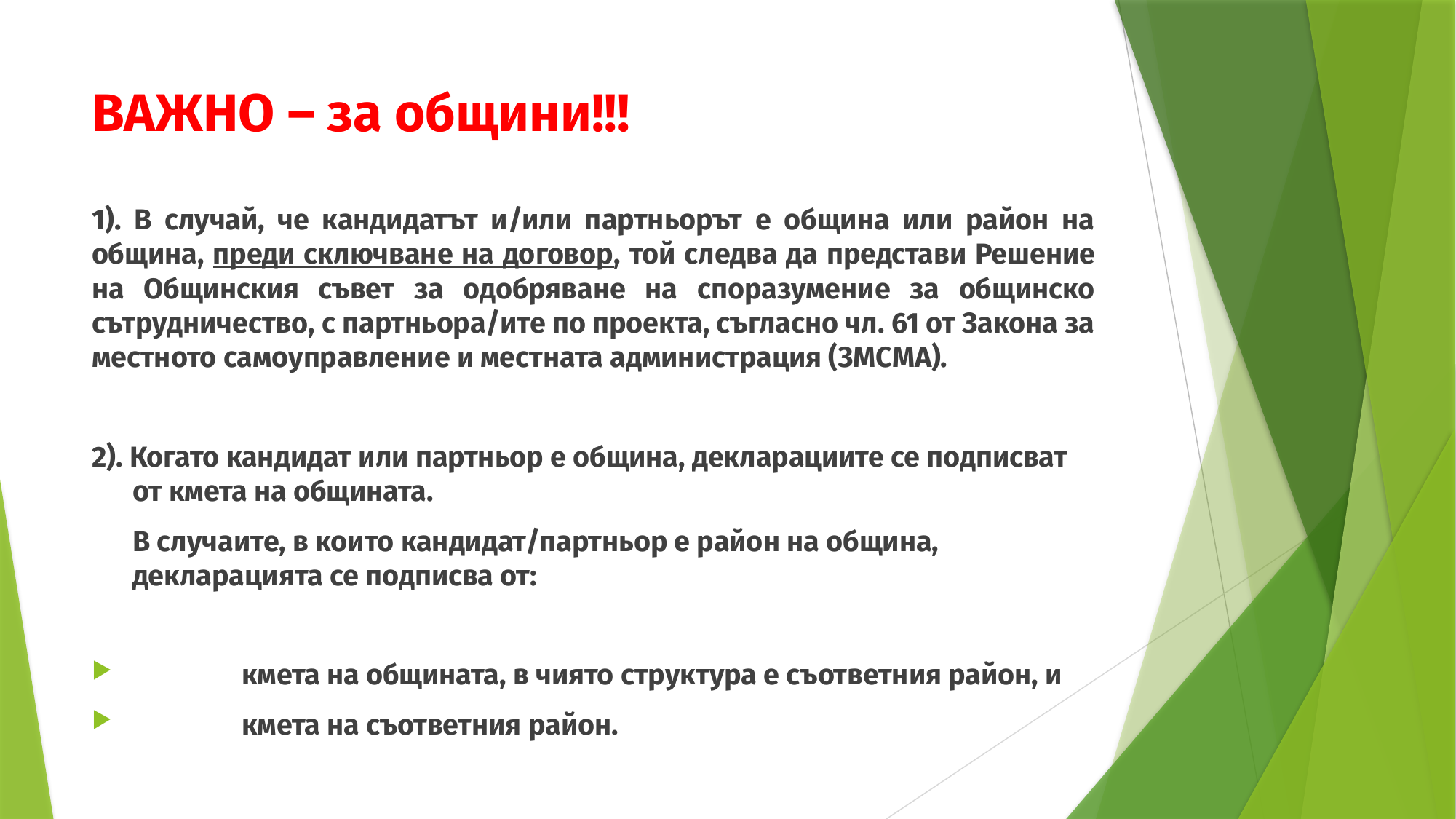

# ВАЖНО – за общини!!!

1). В случай, че кандидатът и/или партньорът е община или район на община, преди сключване на договор, той следва да представи Решение на Общинския съвет за одобряване на споразумение за общинско сътрудничество, с партньора/ите по проекта, съгласно чл. 61 от Закона за местното самоуправление и местната администрация (ЗМСМА).

2). Когато кандидат или партньор е община, декларациите се подписват от кмета на общината.
	В случаите, в които кандидат/партньор е район на община, декларацията се подписва от:

	кмета на общината, в чиято структура е съответния район, и
	кмета на съответния район.